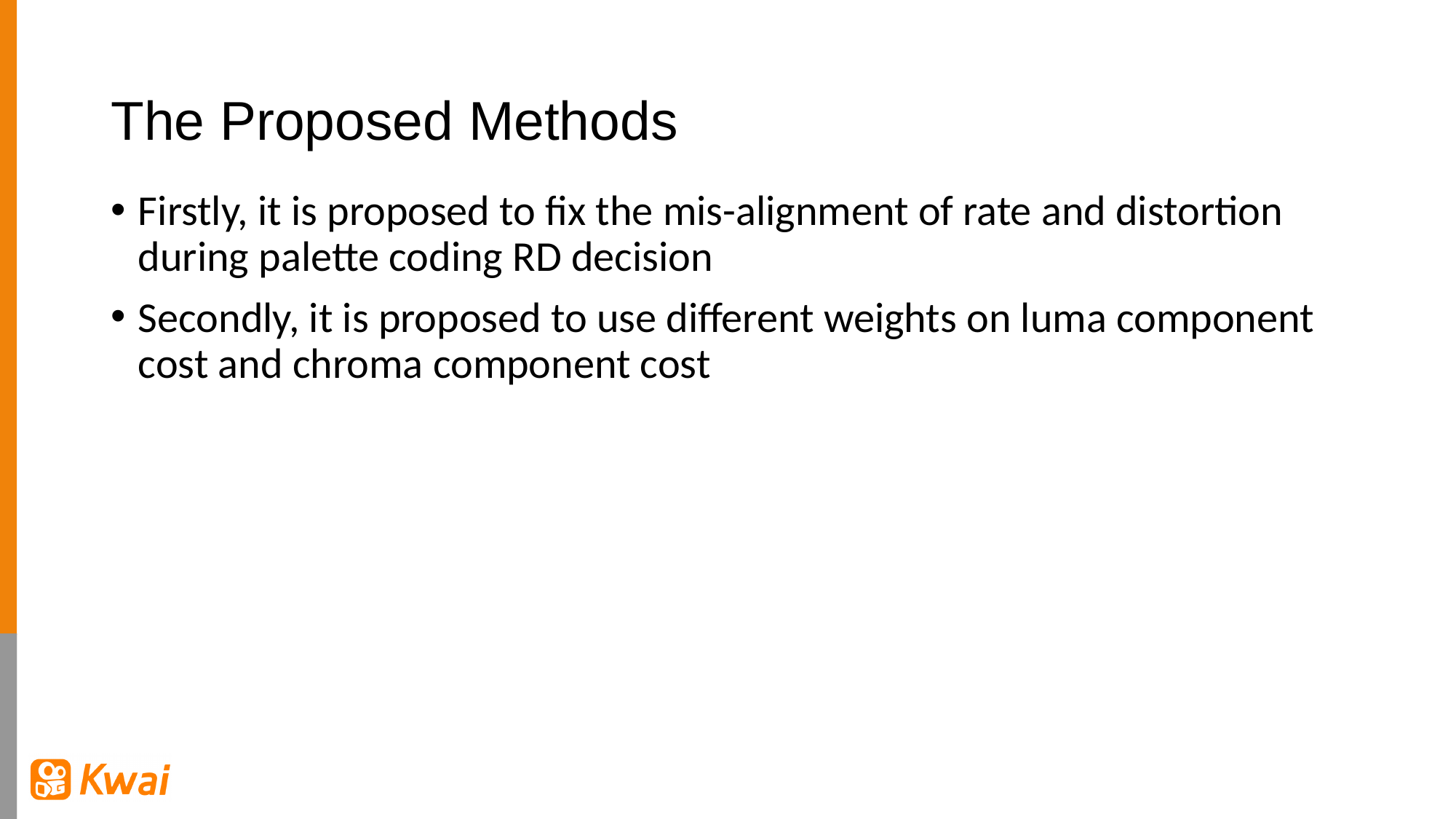

# The Proposed Methods
Firstly, it is proposed to fix the mis-alignment of rate and distortion during palette coding RD decision
Secondly, it is proposed to use different weights on luma component cost and chroma component cost